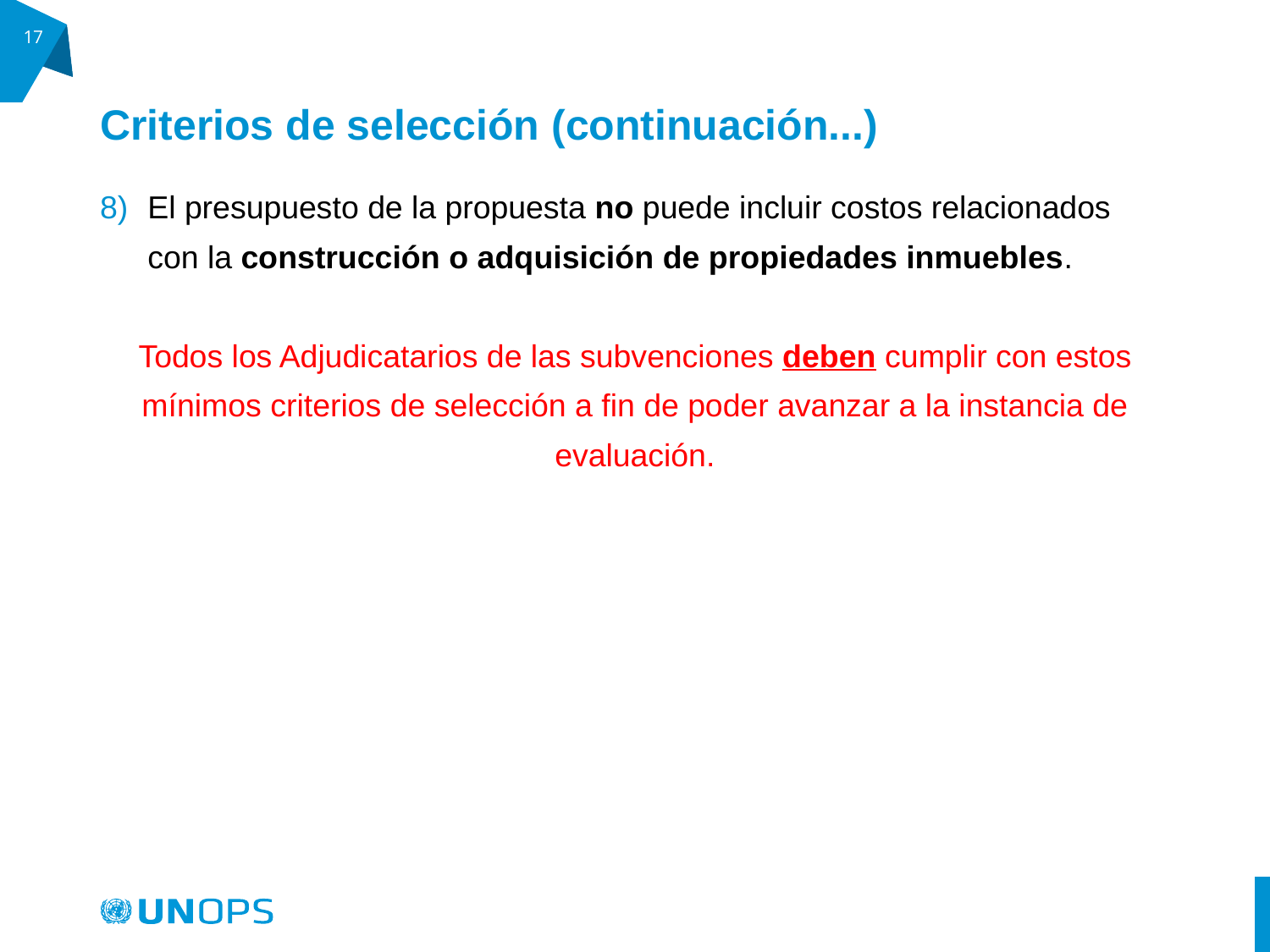

17
# Criterios de selección (continuación...)
El presupuesto de la propuesta no puede incluir costos relacionados con la construcción o adquisición de propiedades inmuebles.

Todos los Adjudicatarios de las subvenciones deben cumplir con estos mínimos criterios de selección a fin de poder avanzar a la instancia de evaluación.